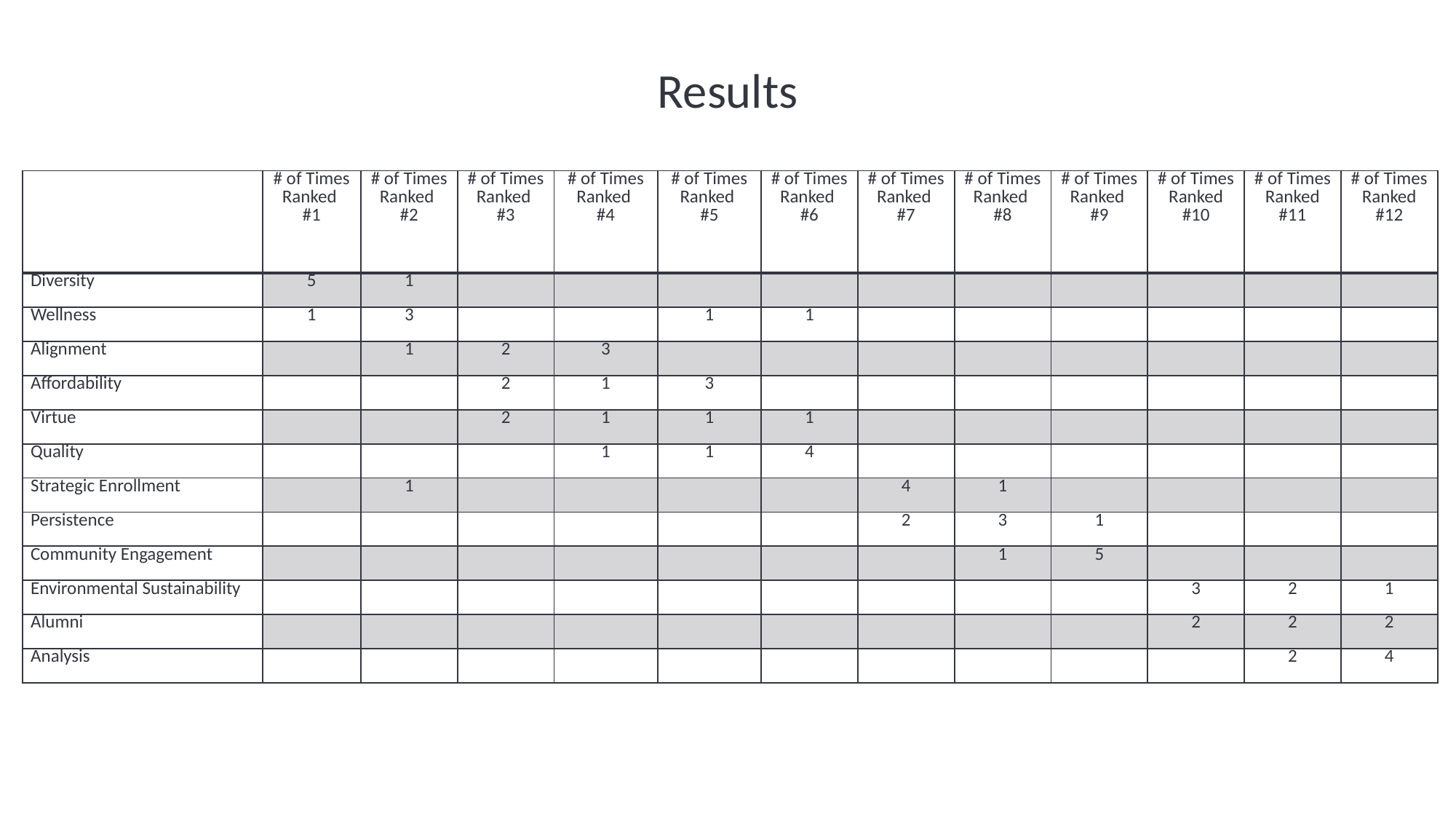

Slide 27
Results
|  | # of Times Ranked #1 | # of Times Ranked #2 | # of Times Ranked #3 | # of Times Ranked #4 | # of Times Ranked #5 | # of Times Ranked #6 | # of Times Ranked #7 | # of Times Ranked #8 | # of Times Ranked #9 | # of Times Ranked #10 | # of Times Ranked #11 | # of Times Ranked #12 |
| --- | --- | --- | --- | --- | --- | --- | --- | --- | --- | --- | --- | --- |
| Diversity | 5 | 1 |  |  |  |  |  |  |  |  |  |  |
| Wellness | 1 | 3 |  |  | 1 | 1 |  |  |  |  |  |  |
| Alignment |  | 1 | 2 | 3 |  |  |  |  |  |  |  |  |
| Affordability |  |  | 2 | 1 | 3 |  |  |  |  |  |  |  |
| Virtue |  |  | 2 | 1 | 1 | 1 |  |  |  |  |  |  |
| Quality |  |  |  | 1 | 1 | 4 |  |  |  |  |  |  |
| Strategic Enrollment |  | 1 |  |  |  |  | 4 | 1 |  |  |  |  |
| Persistence |  |  |  |  |  |  | 2 | 3 | 1 |  |  |  |
| Community Engagement |  |  |  |  |  |  |  | 1 | 5 |  |  |  |
| Environmental Sustainability |  |  |  |  |  |  |  |  |  | 3 | 2 | 1 |
| Alumni |  |  |  |  |  |  |  |  |  | 2 | 2 | 2 |
| Analysis |  |  |  |  |  |  |  |  |  |  | 2 | 4 |